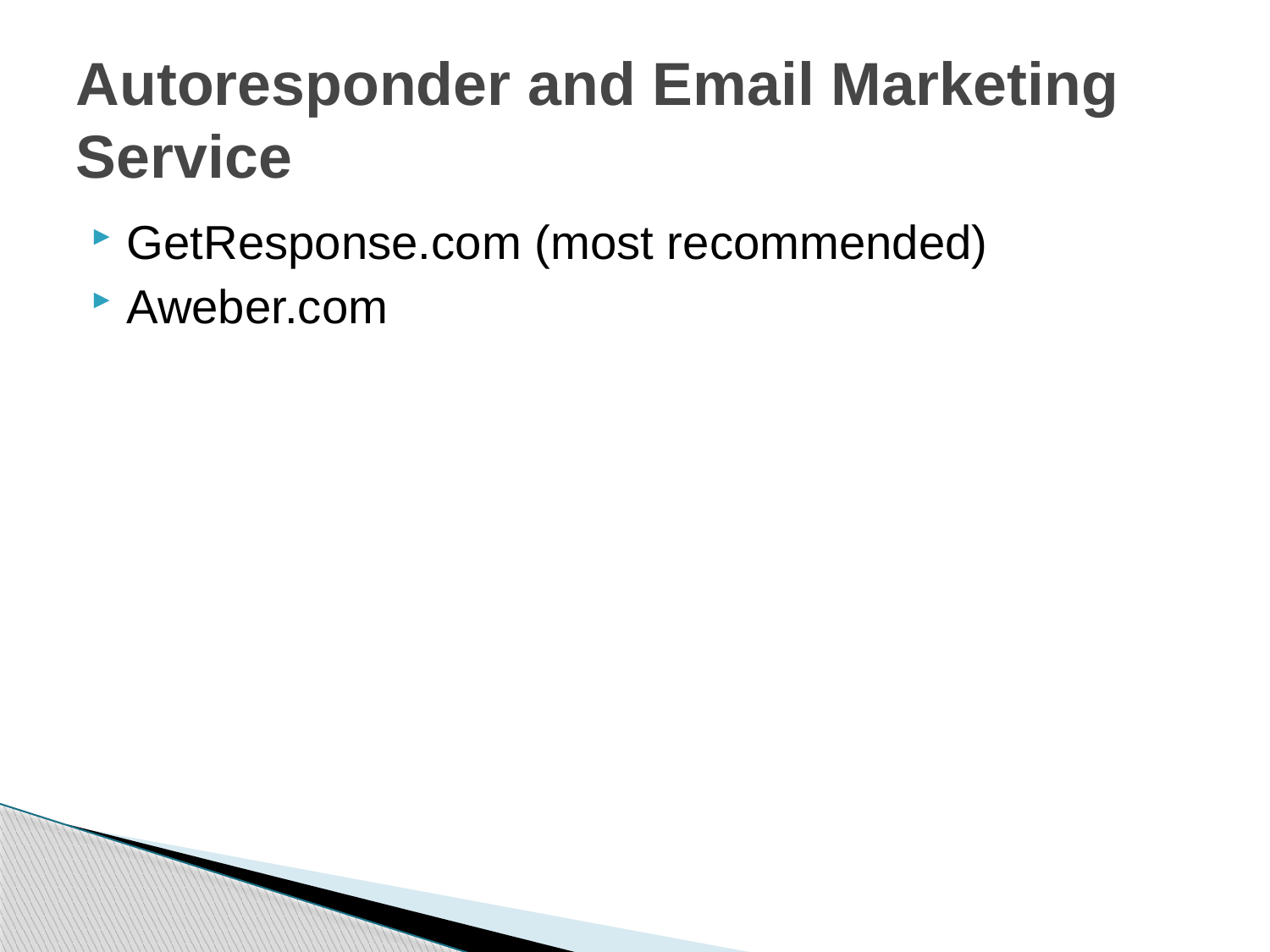

# Autoresponder and Email Marketing Service
GetResponse.com (most recommended)
Aweber.com